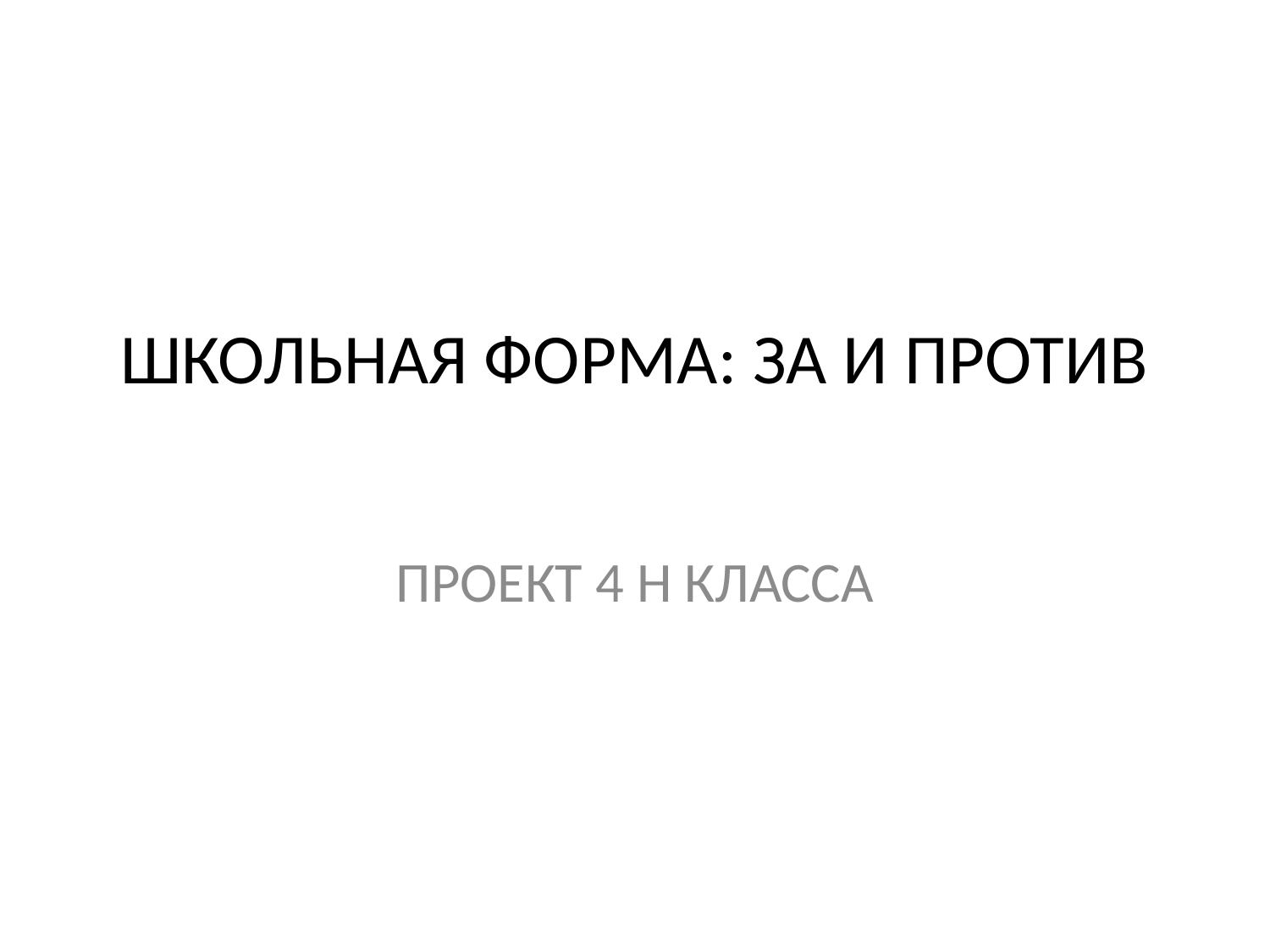

# ШКОЛЬНАЯ ФОРМА: ЗА И ПРОТИВ
ПРОЕКТ 4 Н КЛАССА